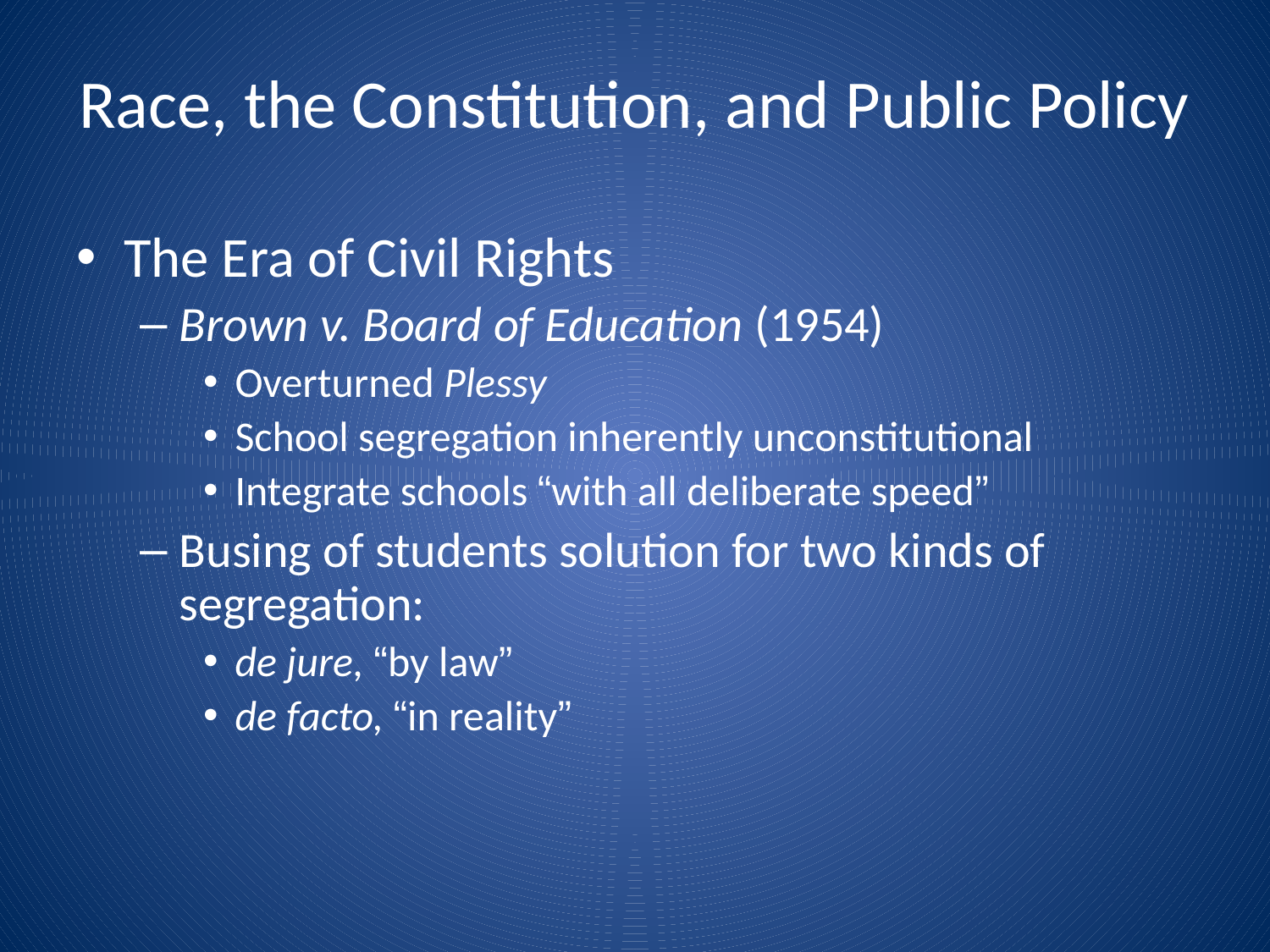

# Race, the Constitution, and Public Policy
The Era of Civil Rights
Brown v. Board of Education (1954)
Overturned Plessy
School segregation inherently unconstitutional
Integrate schools “with all deliberate speed”
Busing of students solution for two kinds of segregation:
de jure, “by law”
de facto, “in reality”